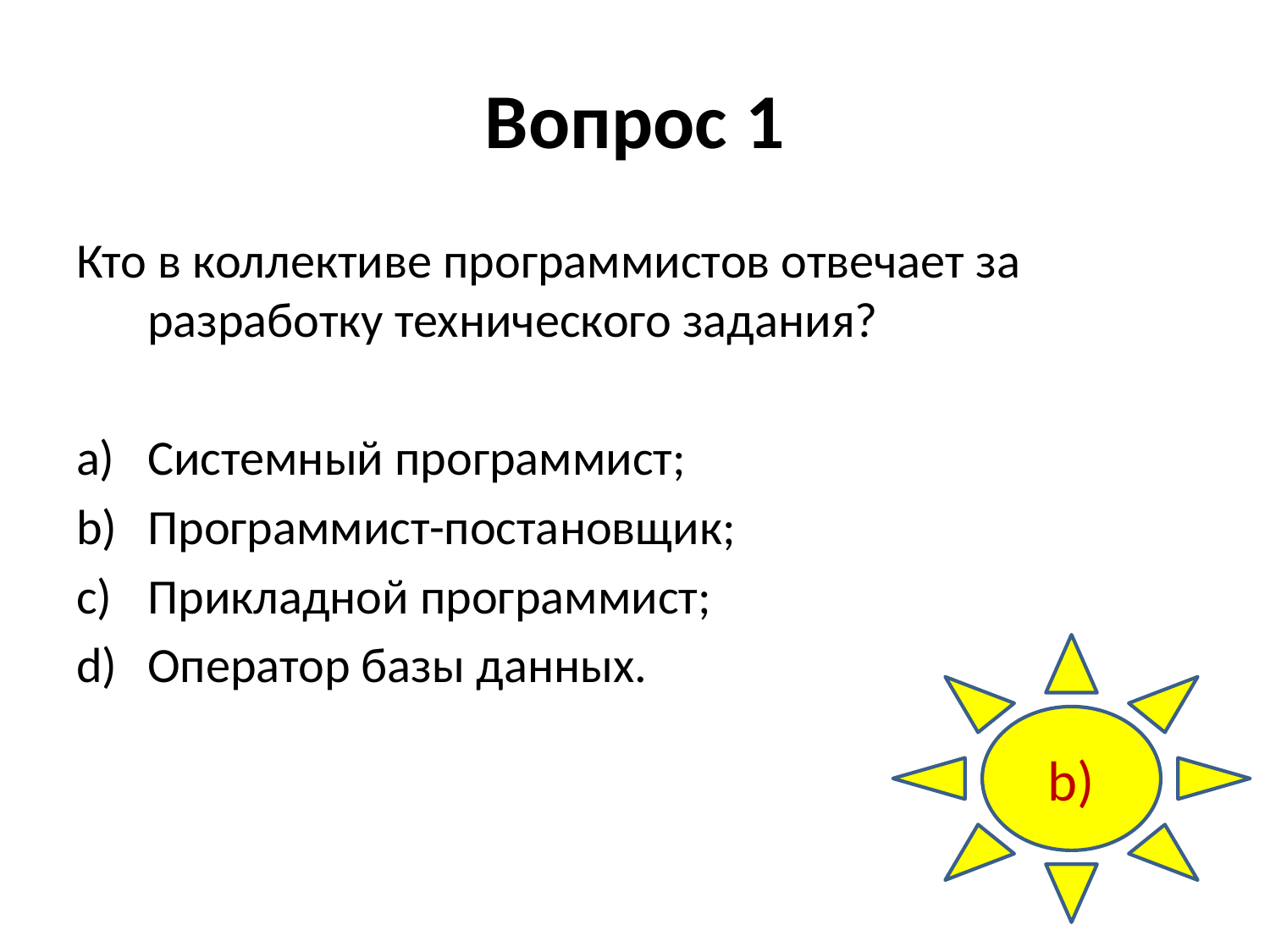

# Вопрос 1
Кто в коллективе программистов отвечает за разработку технического задания?

Системный программист;
Программист-постановщик;
Прикладной программист;
Оператор базы данных.
b)